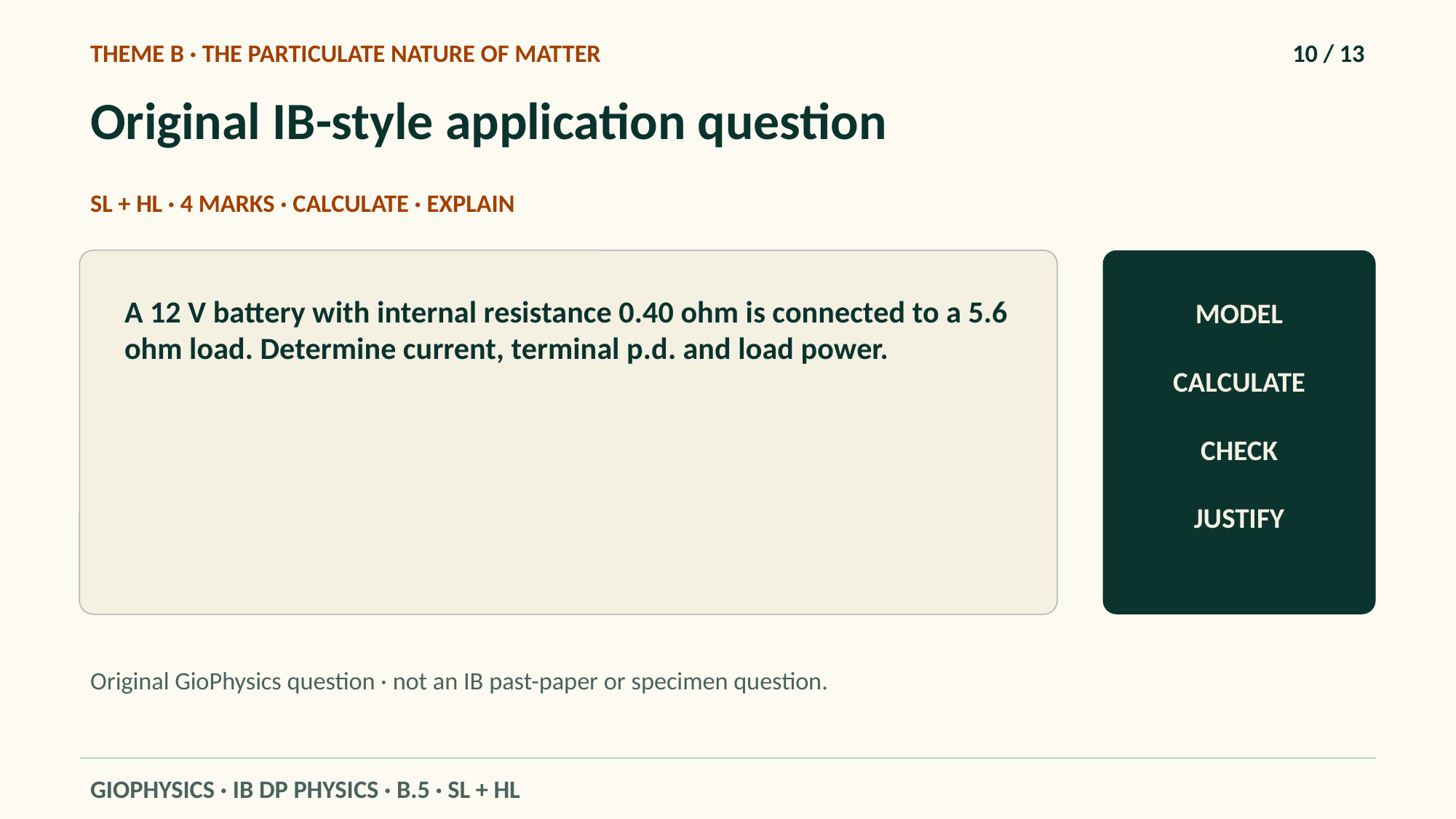

THEME B · THE PARTICULATE NATURE OF MATTER
10 / 13
Original IB-style application question
SL + HL · 4 MARKS · CALCULATE · EXPLAIN

A 12 V battery with internal resistance 0.40 ohm is connected to a 5.6 ohm load. Determine current, terminal p.d. and load power.
MODEL

CALCULATE

CHECK

JUSTIFY
Original GioPhysics question · not an IB past-paper or specimen question.

GIOPHYSICS · IB DP PHYSICS · B.5 · SL + HL